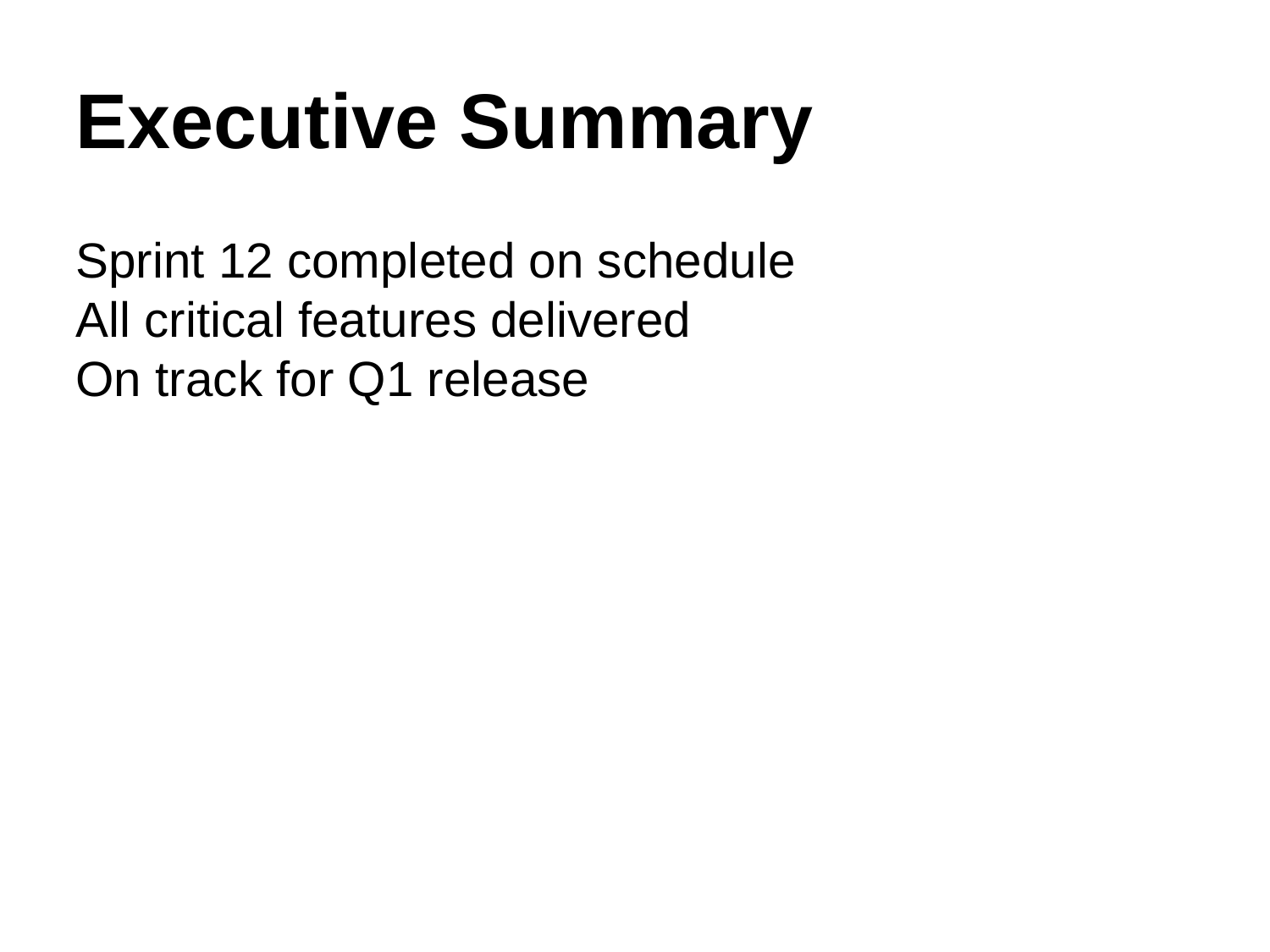

Executive Summary
Sprint 12 completed on schedule
All critical features delivered
On track for Q1 release